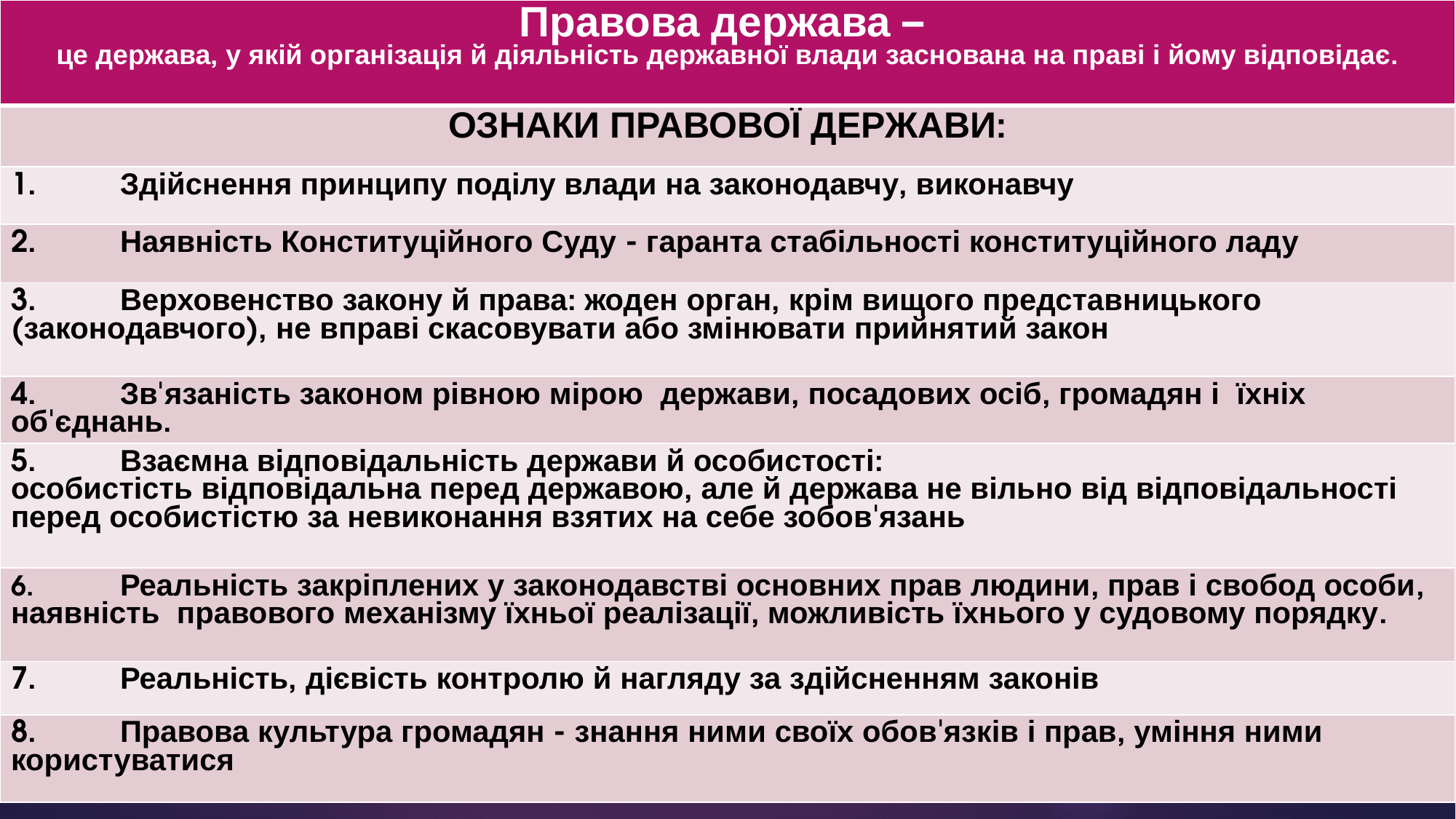

| Правова держава – це держава, у якій організація й діяльність державної влади заснована на праві і йому відповідає. |
| --- |
| ОЗНАКИ ПРАВОВОЇ ДЕРЖАВИ: |
| 1. Здійснення принципу поділу влади на законодавчу, виконавчу |
| 2. Наявність Конституційного Суду - гаранта стабільності конституційного ладу |
| 3. Верховенство закону й права: жоден орган, крім вищого представницького (законодавчого), не вправі скасовувати або змінювати прийнятий закон |
| 4. Зв'язаність законом рівною мірою держави, посадових осіб, громадян і їхніх об'єднань. |
| 5. Взаємна відповідальність держави й особистості: особистість відповідальна перед державою, але й держава не вільно від відповідальності перед особистістю за невиконання взятих на себе зобов'язань |
| 6. Реальність закріплених у законодавстві основних прав людини, прав і свобод особи, наявність правового механізму їхньої реалізації, можливість їхнього у судовому порядку. |
| 7. Реальність, дієвість контролю й нагляду за здійсненням законів |
| 8. Правова культура громадян - знання ними своїх обов'язків і прав, уміння ними користуватися |